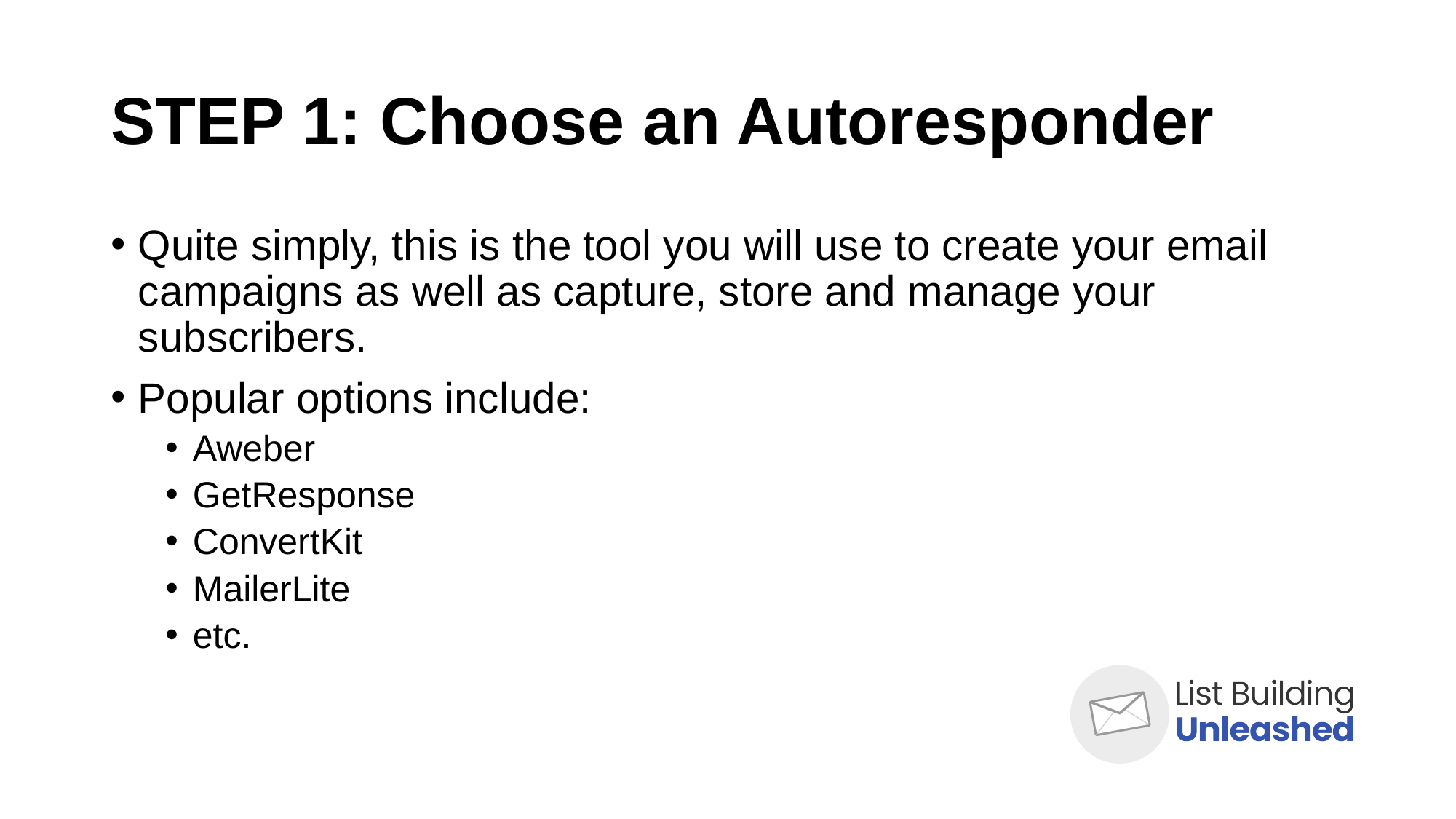

# STEP 1: Choose an Autoresponder
Quite simply, this is the tool you will use to create your email campaigns as well as capture, store and manage your subscribers.
Popular options include:
Aweber
GetResponse
ConvertKit
MailerLite
etc.